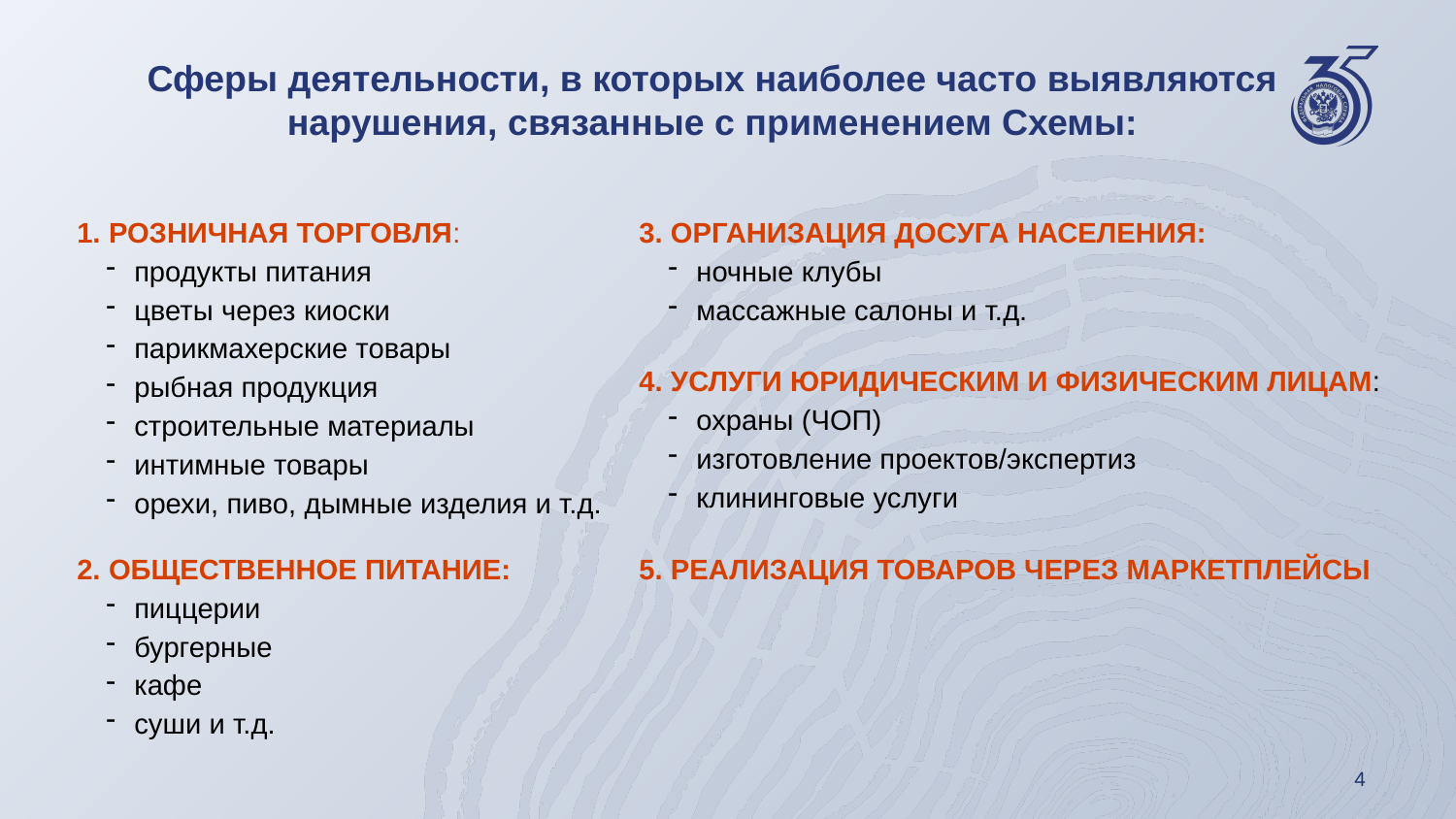

Сферы деятельности, в которых наиболее часто выявляются нарушения, связанные с применением Схемы:
1. РОЗНИЧНАЯ ТОРГОВЛЯ:
продукты питания
цветы через киоски
парикмахерские товары
рыбная продукция
строительные материалы
интимные товары
орехи, пиво, дымные изделия и т.д.

2. ОБЩЕСТВЕННОЕ ПИТАНИЕ:
пиццерии
бургерные
кафе
суши и т.д.
3. ОРГАНИЗАЦИЯ ДОСУГА НАСЕЛЕНИЯ:
ночные клубы
массажные салоны и т.д.

4. УСЛУГИ ЮРИДИЧЕСКИМ И ФИЗИЧЕСКИМ ЛИЦАМ:
охраны (ЧОП)
изготовление проектов/экспертиз
клининговые услуги

5. РЕАЛИЗАЦИЯ ТОВАРОВ ЧЕРЕЗ МАРКЕТПЛЕЙСЫ

4